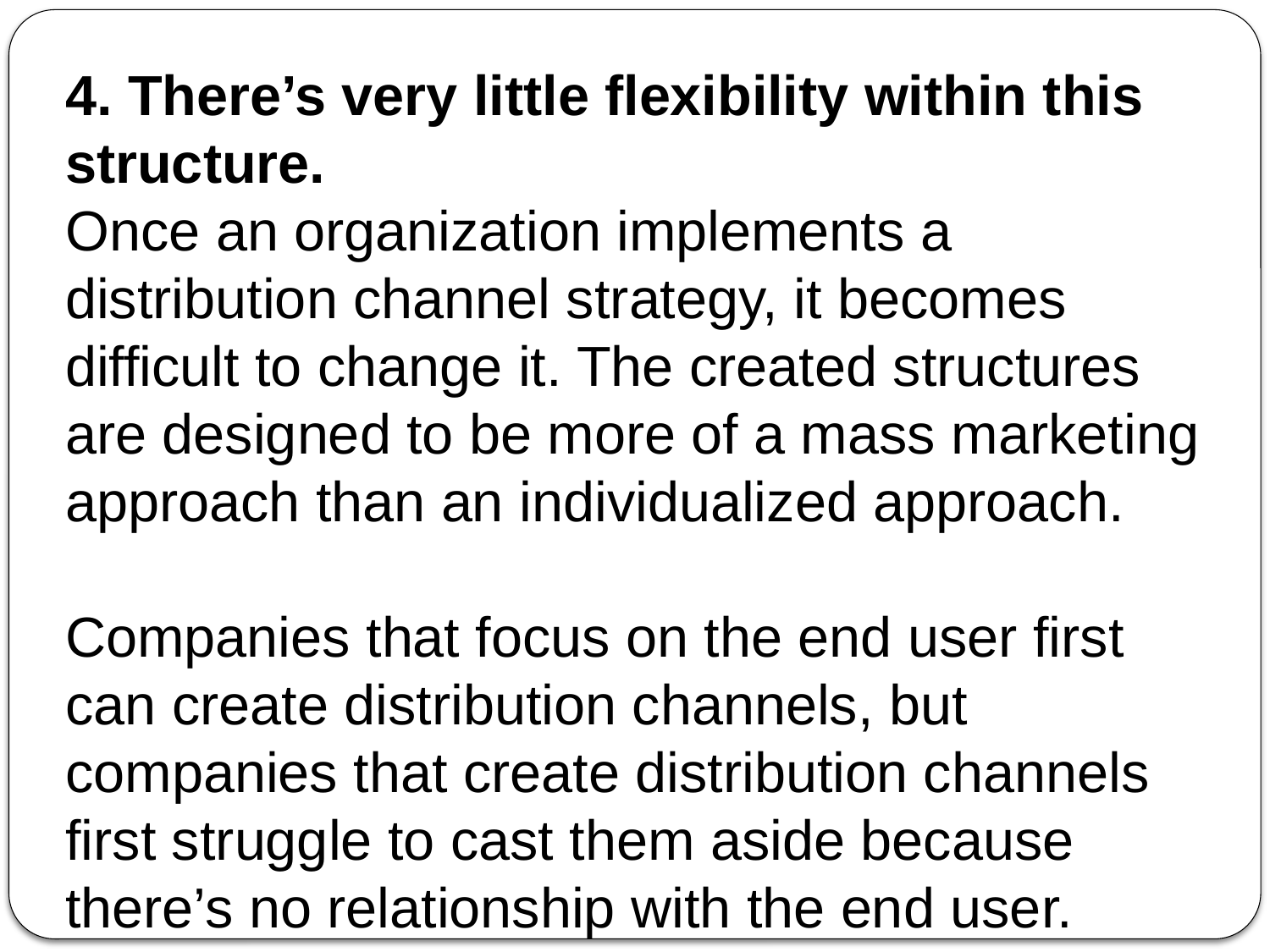

4. There’s very little flexibility within this structure.
Once an organization implements a distribution channel strategy, it becomes difficult to change it. The created structures are designed to be more of a mass marketing approach than an individualized approach.

Companies that focus on the end user first can create distribution channels, but companies that create distribution channels first struggle to cast them aside because there’s no relationship with the end user.